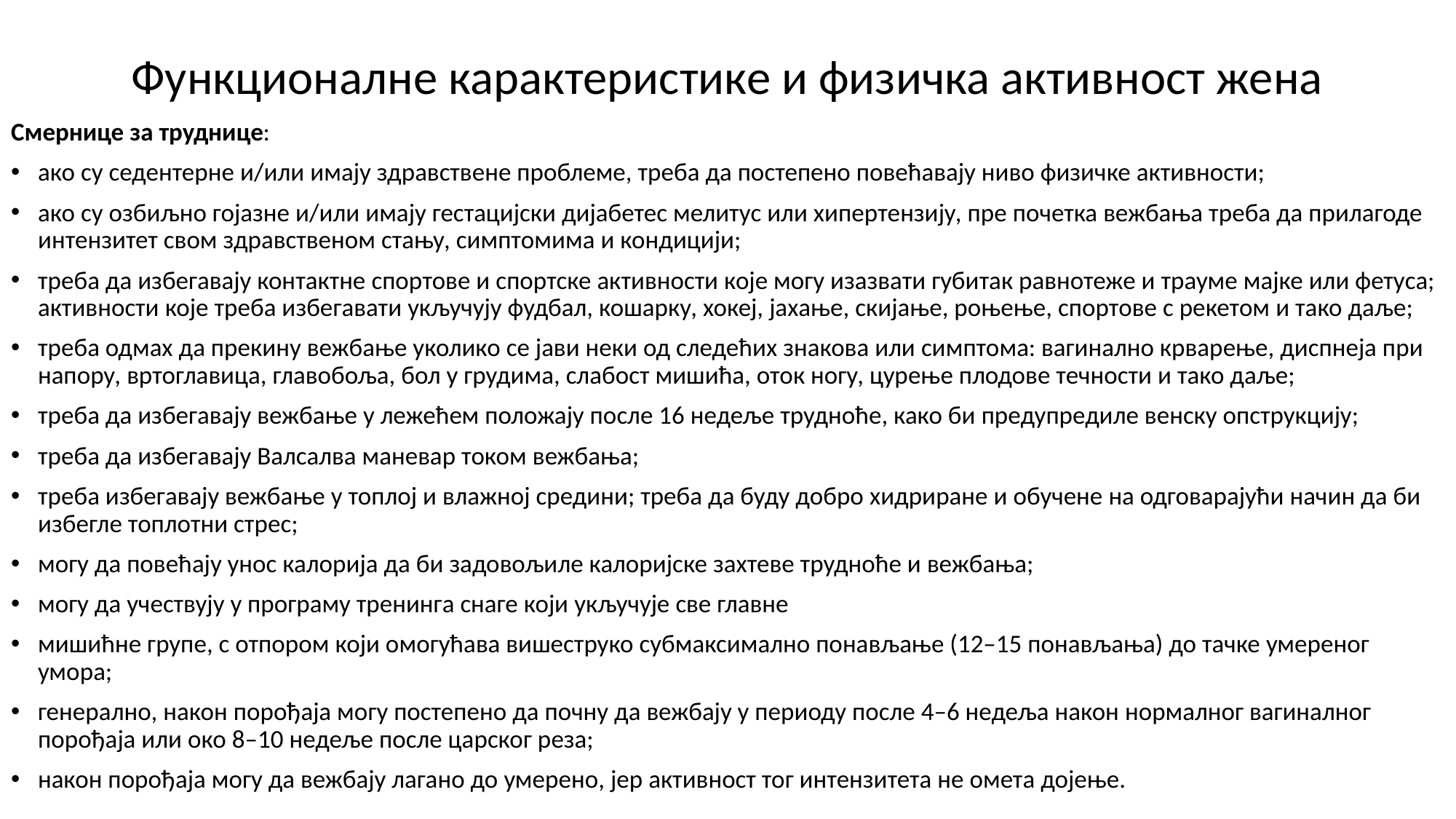

# Функционалне карактеристике и физичка активност жена
Смернице за труднице:
ако су седентерне и/или имају здравствене проблеме, треба да постепено повећавају ниво физичке активности;
ако су озбиљно гојазне и/или имају гестацијски дијабетес мелитус или хипертензију, пре почетка вежбања треба да прилагоде интензитет свом здравственом стању, симптомима и кондицији;
треба да избегавају контактне спортове и спортске активности које могу изазвати губитак равнотеже и трауме мајке или фетуса; активности које треба избегавати укључују фудбал, кошарку, хокеј, јахање, скијање, роњење, спортове с рекетом и тако даље;
треба одмах да прекину вежбање уколико се јави неки од следећих знакова или симптома: вагинално крварење, диспнеја при напору, вртоглавица, главобоља, бол у грудима, слабост мишића, оток ногу, цурење плодове течности и тако даље;
треба да избегавају вежбање у лежећем положају после 16 недеље трудноће, како би предупредиле венску опструкцију;
треба да избегавају Валсалва маневар током вежбања;
треба избегавају вежбање у топлој и влажној средини; треба да буду добро хидриране и обучене на одговарајући начин да би избегле топлотни стрес;
могу да повећају унос калорија да би задовољиле калоријске захтеве трудноће и вежбања;
могу да учествују у програму тренинга снаге који укључује све главне
мишићне групе, с отпором који омогућава вишеструко субмаксимално понављање (12–15 понављања) до тачке умереног умора;
генерално, након порођаја могу постепено да почну да вежбају у периоду после 4–6 недеља након нормалног вагиналног порођаја или око 8–10 недеље после царског реза;
након порођаја могу да вежбају лагано до умерено, јер активност тог интензитета не омета дојење.